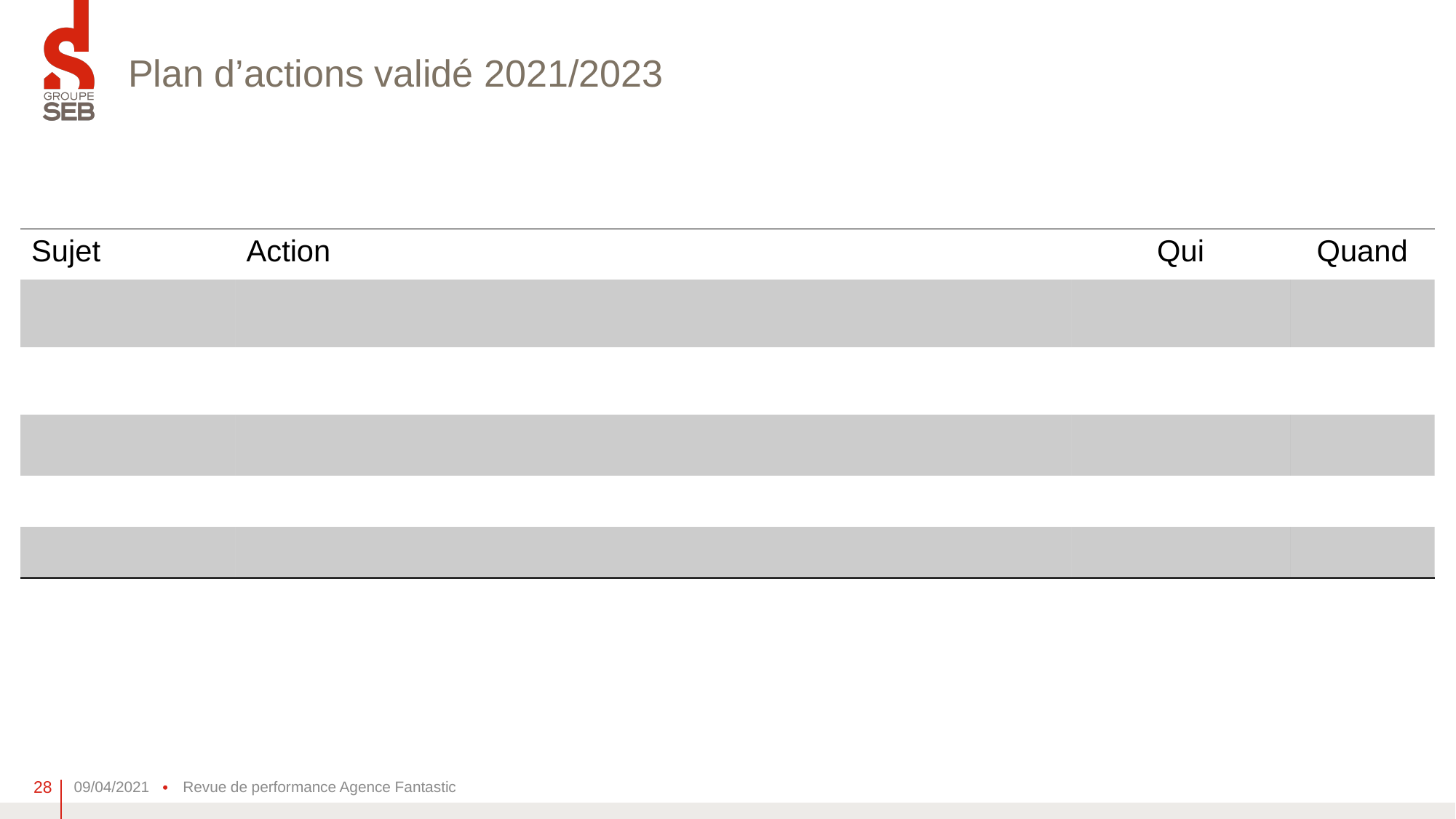

# Plan d’actions validé 2021/2023
| Sujet | Action | Qui | Quand |
| --- | --- | --- | --- |
|  |  |  |  |
|  |  |  |  |
|  |  |  |  |
|  |  |  |  |
|  |  |  |  |
28
09/04/2021
Revue de performance Agence Fantastic